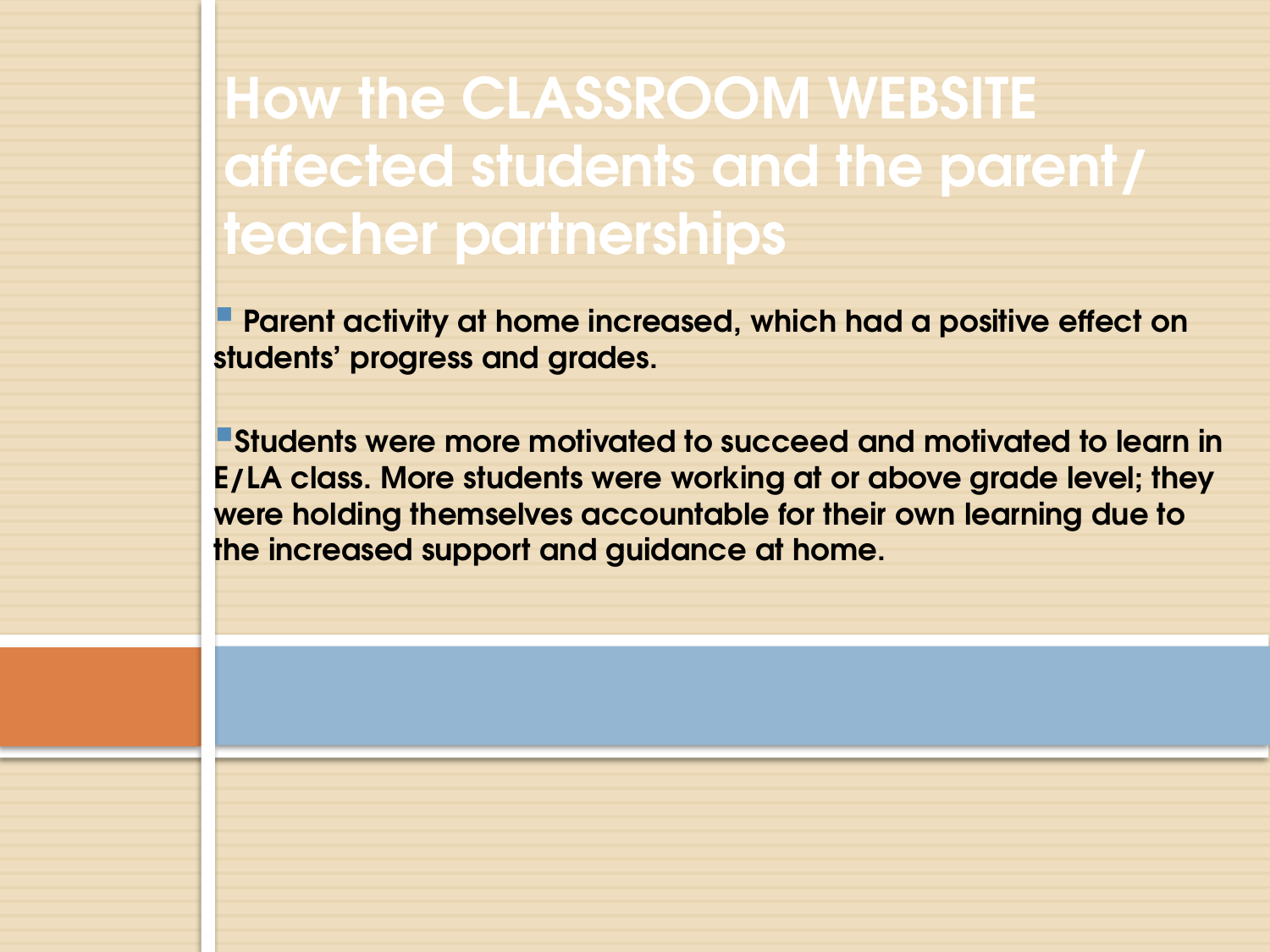

# How the CLASSROOM WEBSITE affected students and the parent/ teacher partnerships
 Parent activity at home increased, which had a positive effect on students’ progress and grades.
Students were more motivated to succeed and motivated to learn in E/LA class. More students were working at or above grade level; they were holding themselves accountable for their own learning due to the increased support and guidance at home.